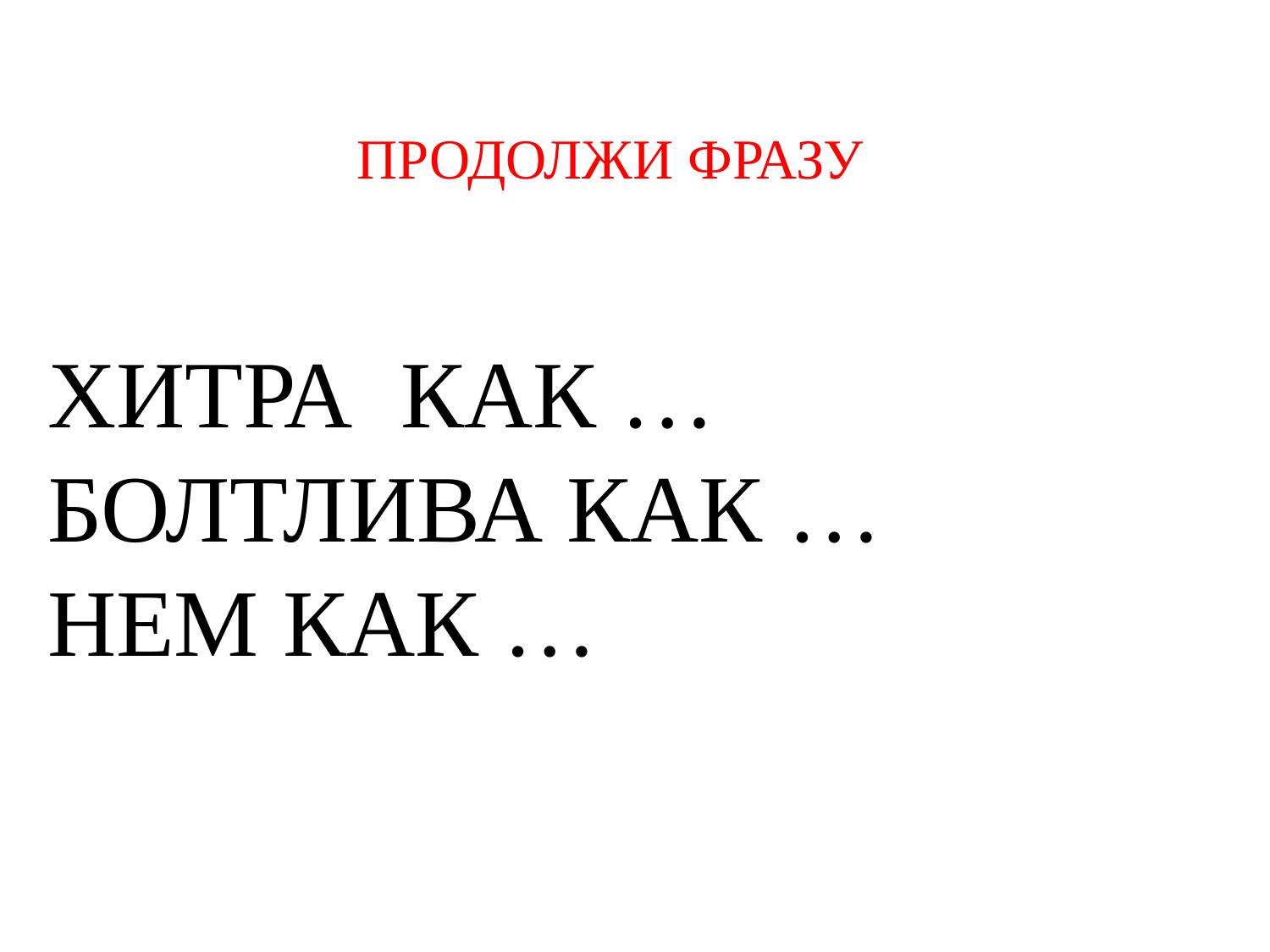

ПРОДОЛЖИ ФРАЗУ
ХИТРА  КАК …
БОЛТЛИВА КАК …
НЕМ КАК …